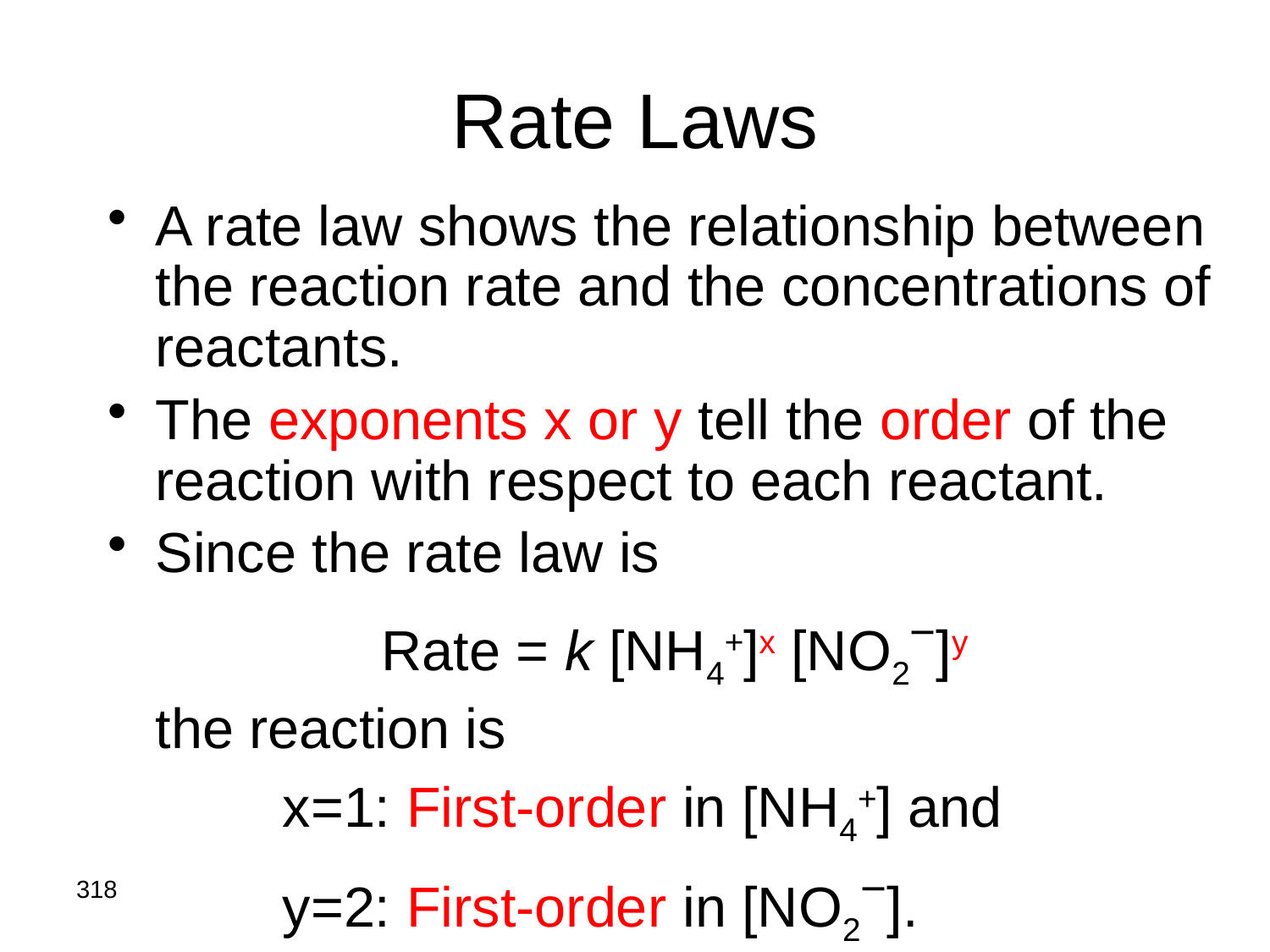

# Rate Laws
A rate law shows the relationship between the reaction rate and the concentrations of reactants.
The exponents x or y tell the order of the reaction with respect to each reactant.
Since the rate law is
Rate = k [NH4+]x [NO2−]y
	the reaction is
		x=1: First-order in [NH4+] and
		y=2: First-order in [NO2−].
318